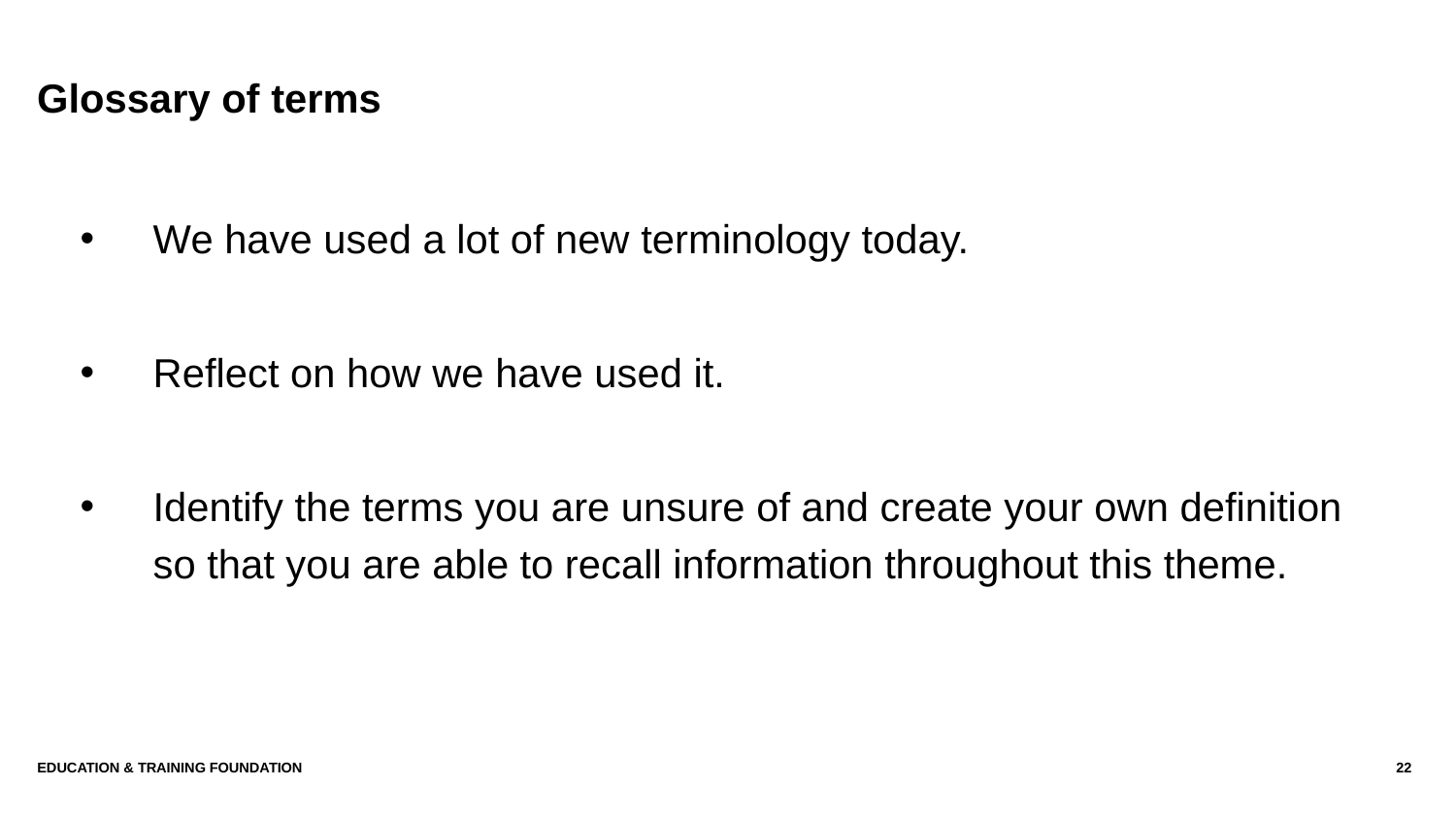

# Glossary of terms

We have used a lot of new terminology today.

Reflect on how we have used it.

Identify the terms you are unsure of and create your own definition so that you are able to recall information throughout this theme.
Education & Training Foundation
22